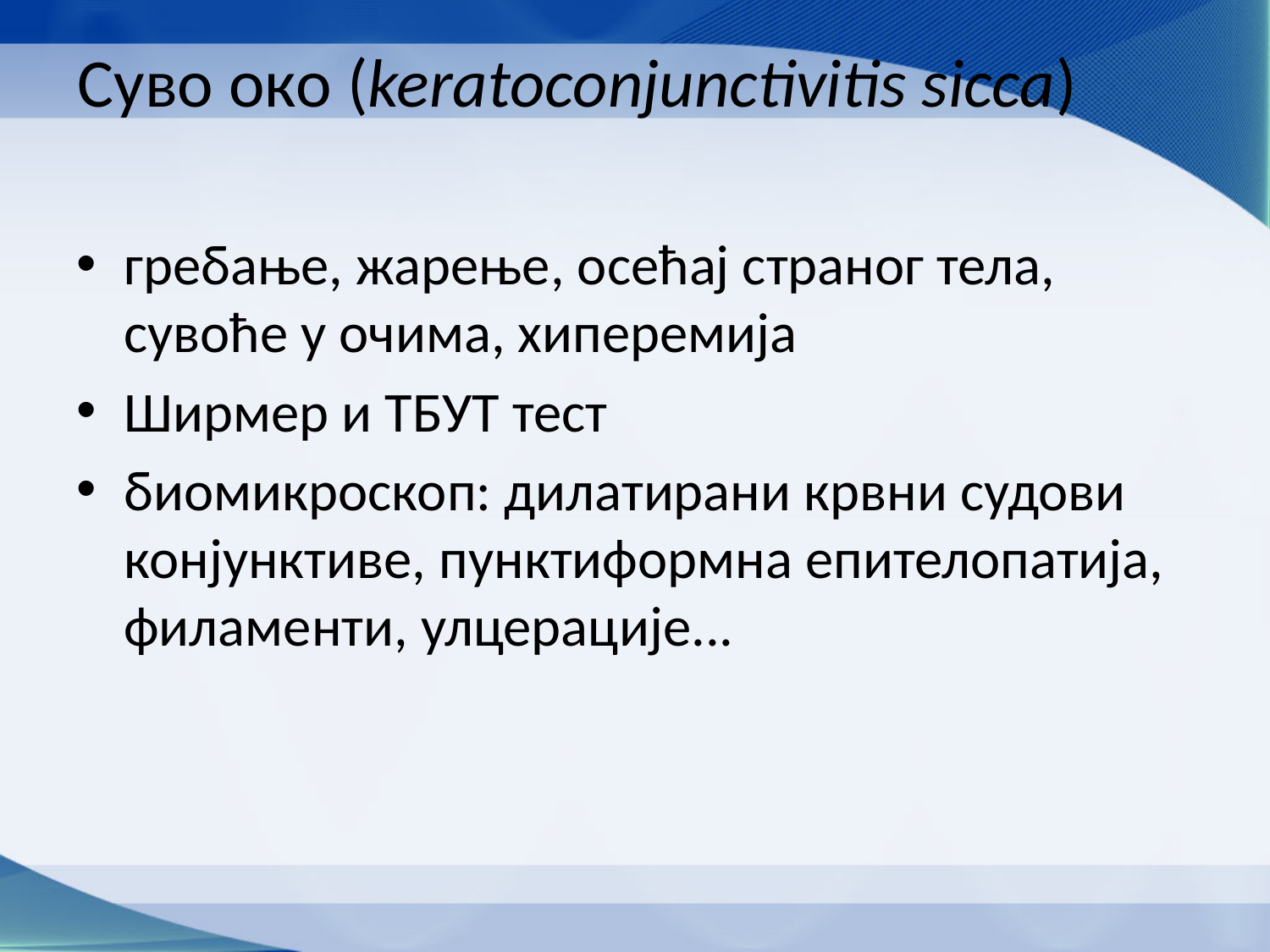

# Суво око (keratoconjunctivitis sicca)
гребање, жарење, осећај страног тела, сувоће у очима, хиперемија
Ширмер и ТБУТ тест
биомикроскоп: дилатирани крвни судови конјунктиве, пунктиформна епителопатија, филаменти, улцерације...